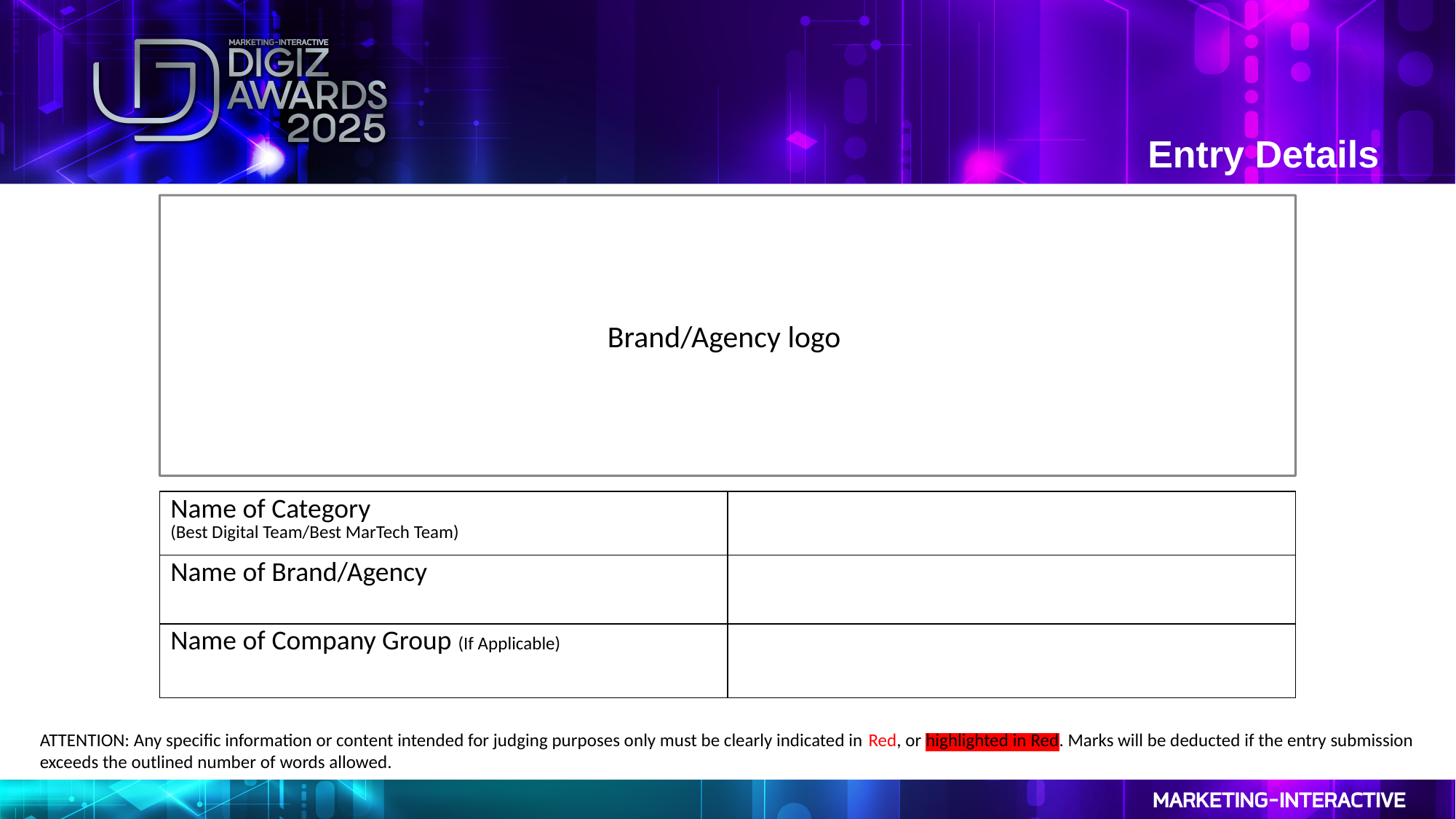

Entry Details
Brand/Agency logo
| Name of Category (Best Digital Team/Best MarTech Team) |  |
| --- | --- |
| Name of Brand/Agency |  |
| Name of Company Group (If Applicable) |  |
ATTENTION: Any specific information or content intended for judging purposes only must be clearly indicated in Red, or highlighted in Red. Marks will be deducted if the entry submission exceeds the outlined number of words allowed.